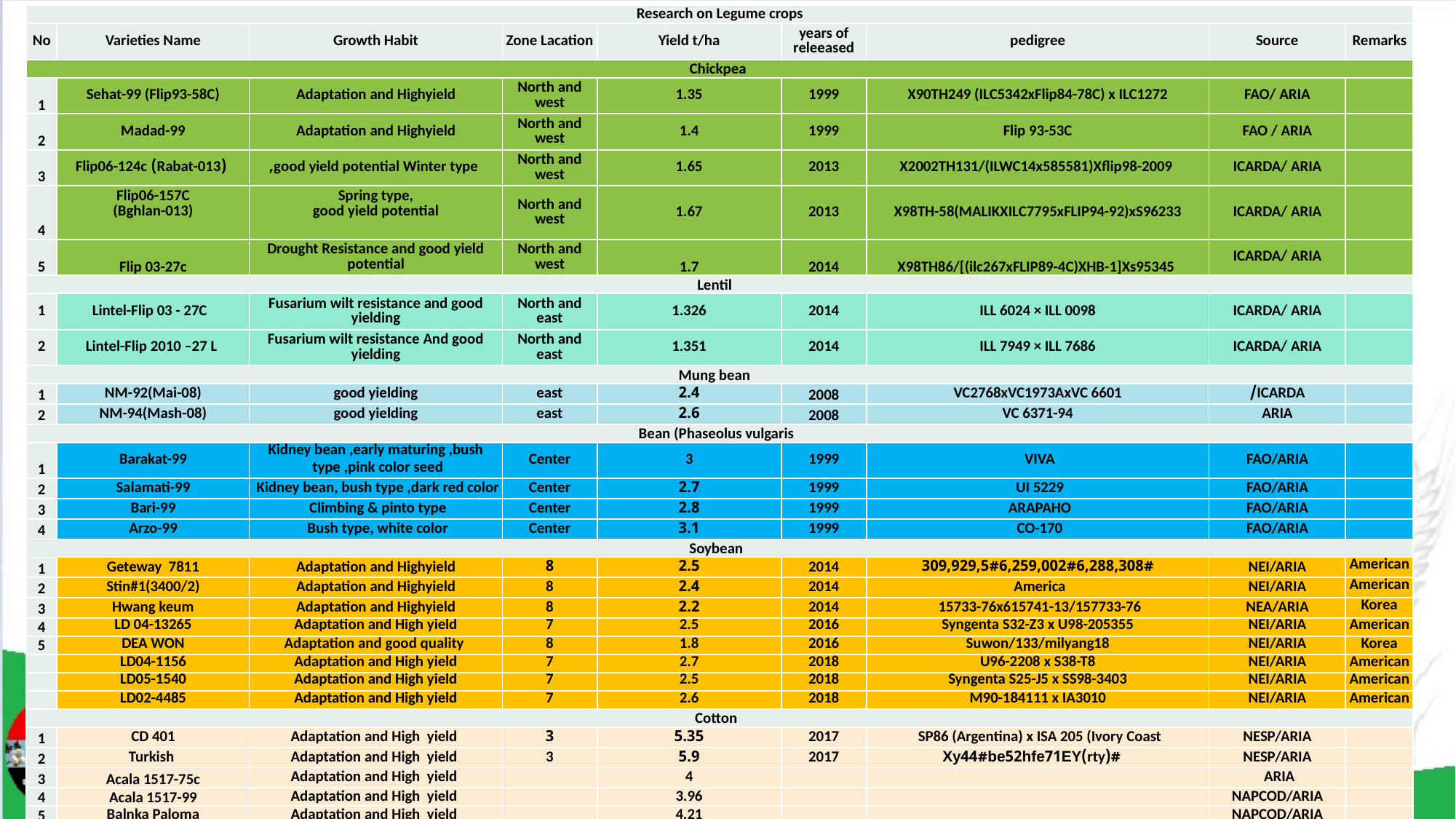

| Research on Legume crops |  |  |  |  |  |  |  |  |
| --- | --- | --- | --- | --- | --- | --- | --- | --- |
| No | Varieties Name | Growth Habit | Zone Lacation | Yield t/ha | years of releeased | pedigree | Source | Remarks |
| Chickpea |  |  |  |  |  |  |  |  |
| 1 | Sehat-99 (Flip93-58C) | Adaptation and Highyield | North and west | 1.35 | 1999 | X90TH249 (ILC5342xFlip84-78C) x ILC1272 | FAO/ ARIA |  |
| 2 | Madad-99 | Adaptation and Highyield | North and west | 1.4 | 1999 | Flip 93-53C | FAO / ARIA |  |
| 3 | (Rabat-013) Flip06-124c | good yield potential Winter type, | North and west | 1.65 | 2013 | X2002TH131/(ILWC14x585581)Xflip98-2009 | ICARDA/ ARIA |  |
| 4 | Flip06-157C (Bghlan-013) | Spring type, good yield potential | North and west | 1.67 | 2013 | X98TH-58(MALIKXILC7795xFLIP94-92)xS96233 | ICARDA/ ARIA |  |
| 5 | Flip 03-27c | Drought Resistance and good yield potential | North and west | 1.7 | 2014 | X98TH86/[(ilc267xFLIP89-4C)XHB-1]Xs95345 | ICARDA/ ARIA |  |
| Lentil |  |  |  |  |  |  |  |  |
| 1 | Lintel-Flip 03 - 27C | Fusarium wilt resistance and good yielding | North and east | 1.326 | 2014 | ILL 6024 × ILL 0098 | ICARDA/ ARIA |  |
| 2 | Lintel-Flip 2010 –27 L | Fusarium wilt resistance And good yielding | North and east | 1.351 | 2014 | ILL 7949 × ILL 7686 | ICARDA/ ARIA |  |
| Mung bean |  |  |  |  |  |  |  |  |
| 1 | NM-92(Mai-08) | good yielding | east | 2.4 | 2008 | VC2768xVC1973AxVC 6601 | ICARDA/ |  |
| 2 | NM-94(Mash-08) | good yielding | east | 2.6 | 2008 | VC 6371-94 | ARIA |  |
| Bean (Phaseolus vulgaris |  |  |  |  |  |  |  |  |
| 1 | Barakat-99 | Kidney bean ,early maturing ,bush type ,pink color seed | Center | 3 | 1999 | VIVA | FAO/ARIA |  |
| 2 | Salamati-99 | Kidney bean, bush type ,dark red color | Center | 2.7 | 1999 | UI 5229 | FAO/ARIA |  |
| 3 | Bari-99 | Climbing & pinto type | Center | 2.8 | 1999 | ARAPAHO | FAO/ARIA |  |
| 4 | Arzo-99 | Bush type, white color | Center | 3.1 | 1999 | CO-170 | FAO/ARIA |  |
| Soybean |  |  |  |  |  |  |  |  |
| 1 | Geteway 7811 | Adaptation and Highyield | 8 | 2.5 | 2014 | 309,929,5#6,259,002#6,288,308# | NEI/ARIA | American |
| 2 | Stin#1(3400/2) | Adaptation and Highyield | 8 | 2.4 | 2014 | America | NEI/ARIA | American |
| 3 | Hwang keum | Adaptation and Highyield | 8 | 2.2 | 2014 | 15733-76x615741-13/157733-76 | NEA/ARIA | Korea |
| 4 | LD 04-13265 | Adaptation and High yield | 7 | 2.5 | 2016 | Syngenta S32-Z3 x U98-205355 | NEI/ARIA | American |
| 5 | DEA WON | Adaptation and good quality | 8 | 1.8 | 2016 | Suwon/133/milyang18 | NEI/ARIA | Korea |
|  | LD04-1156 | Adaptation and High yield | 7 | 2.7 | 2018 | U96-2208 x S38-T8 | NEI/ARIA | American |
|  | LD05-1540 | Adaptation and High yield | 7 | 2.5 | 2018 | Syngenta S25-J5 x SS98-3403 | NEI/ARIA | American |
|  | LD02-4485 | Adaptation and High yield | 7 | 2.6 | 2018 | M90-184111 x IA3010 | NEI/ARIA | American |
| Cotton |  |  |  |  |  |  |  |  |
| 1 | CD 401 | Adaptation and High yield | 3 | 5.35 | 2017 | SP86 (Argentina) x ISA 205 (Ivory Coast | NESP/ARIA |  |
| 2 | Turkish | Adaptation and High yield | 3 | 5.9 | 2017 | #(rty)Xy44#be52hfe71EY | NESP/ARIA |  |
| 3 | Acala 1517-75c | Adaptation and High yield |  | 4 |  |  | ARIA |  |
| 4 | Acala 1517-99 | Adaptation and High yield |  | 3.96 |  |  | NAPCOD/ARIA |  |
| 5 | Balnka Paloma | Adaptation and High yield |  | 4.21 |  |  | NAPCOD/ARIA |  |